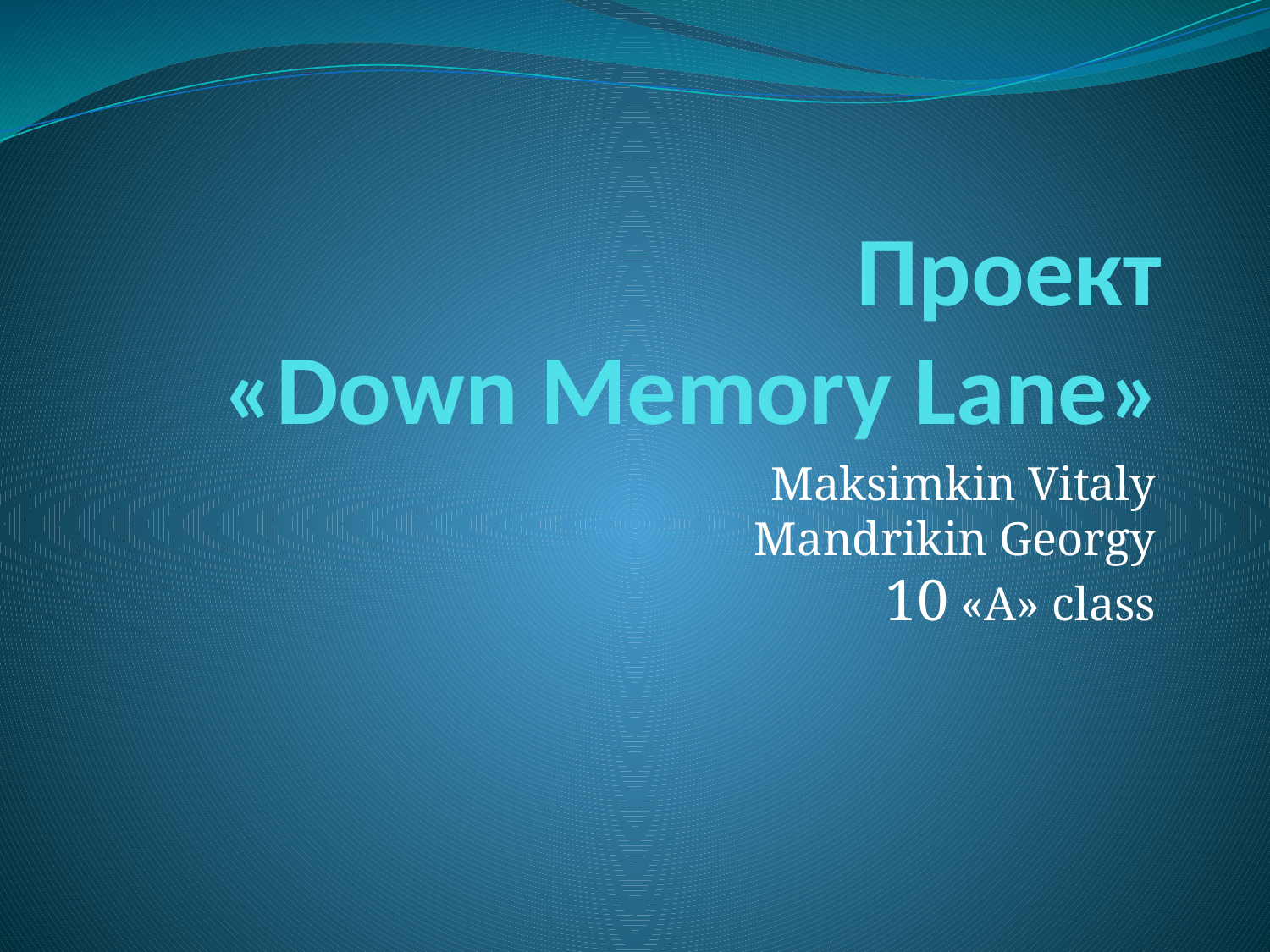

# Проект «Down Memory Lane»
Maksimkin Vitaly
Mandrikin Georgy
10 «А» class